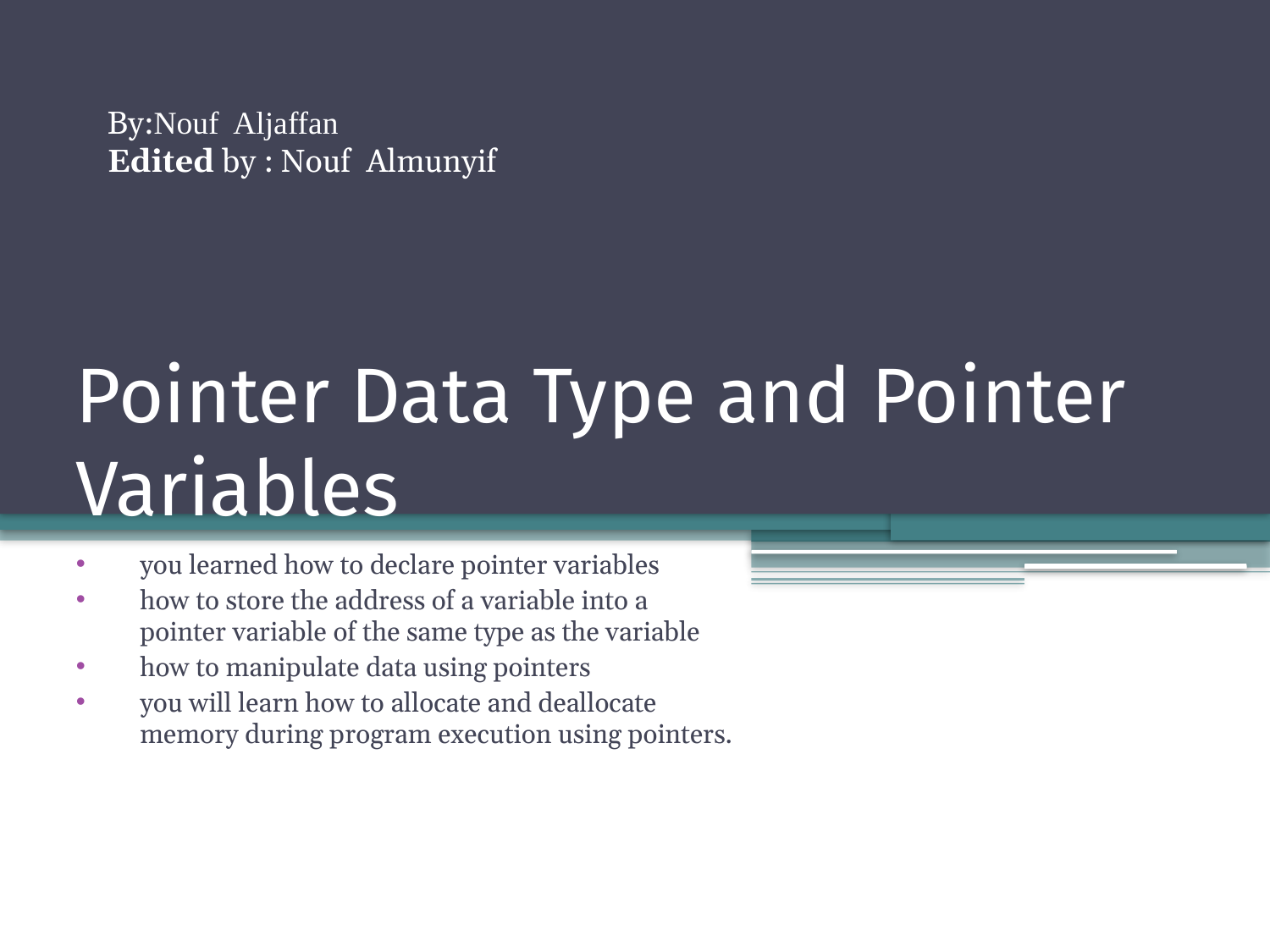

By:Nouf  Aljaffan
Edited by : Nouf  Almunyif
# Pointer Data Type and Pointer Variables
you learned how to declare pointer variables
how to store the address of a variable into a pointer variable of the same type as the variable
how to manipulate data using pointers
you will learn how to allocate and deallocate memory during program execution using pointers.